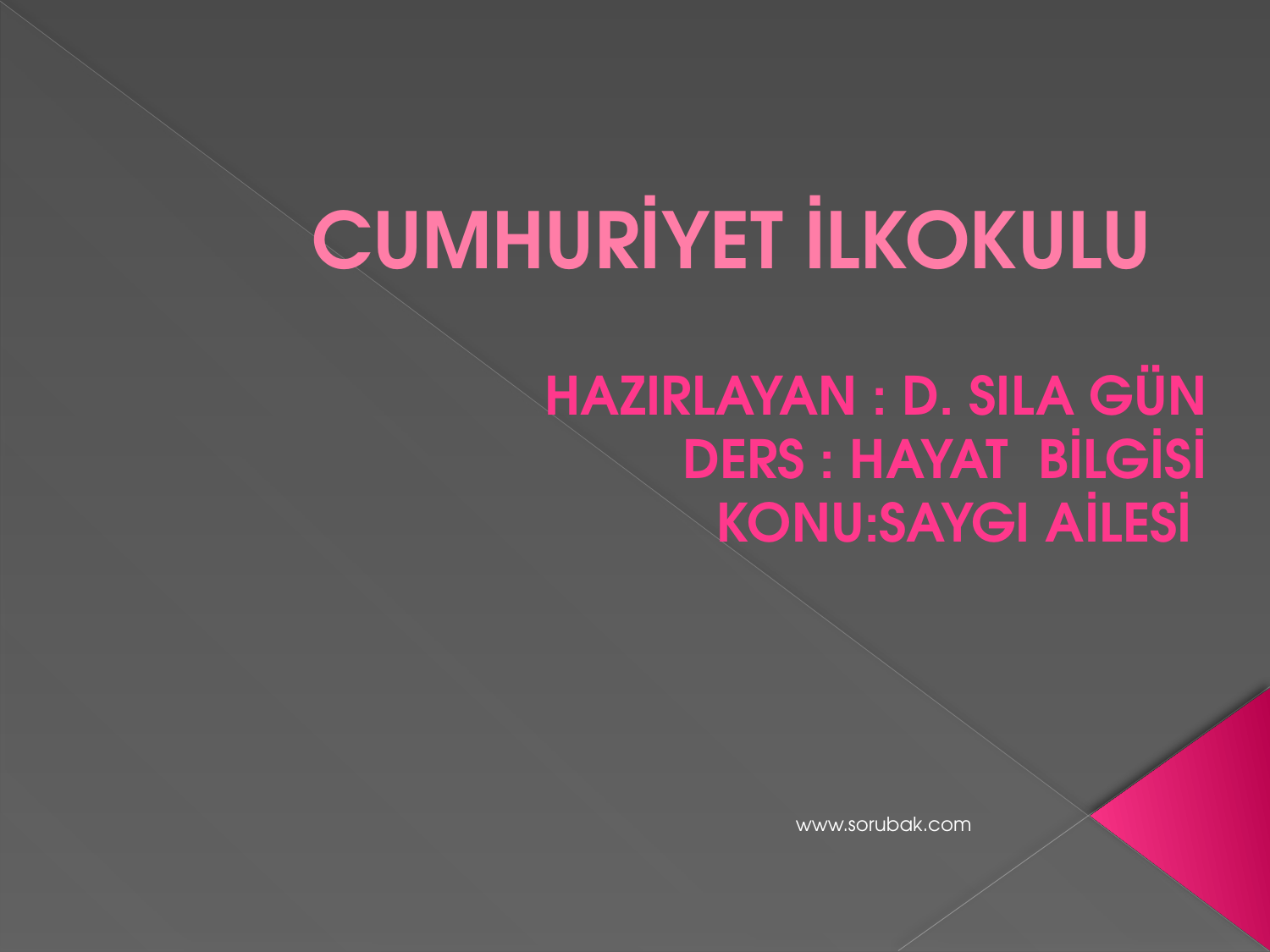

# CUMHURİYET İLKOKULU
HAZIRLAYAN : D. SILA GÜN
DERS : HAYAT  BİLGİSİ
KONU:SAYGI AİLESİ

www.sorubak.com